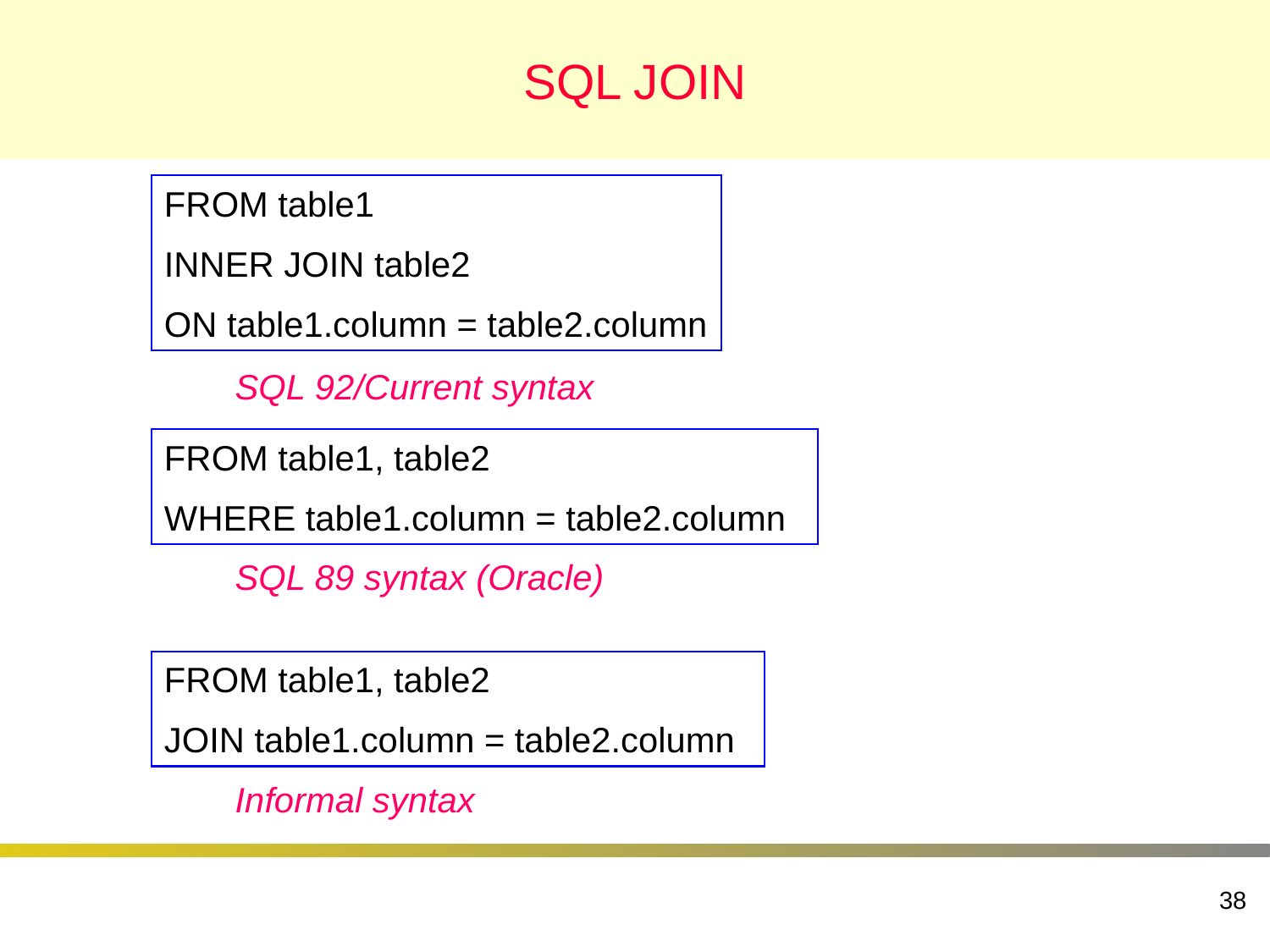

# SQL JOIN
FROM table1
INNER JOIN table2
ON table1.column = table2.column
SQL 92/Current syntax
FROM table1, table2
WHERE table1.column = table2.column
SQL 89 syntax (Oracle)
FROM table1, table2
JOIN table1.column = table2.column
Informal syntax
38